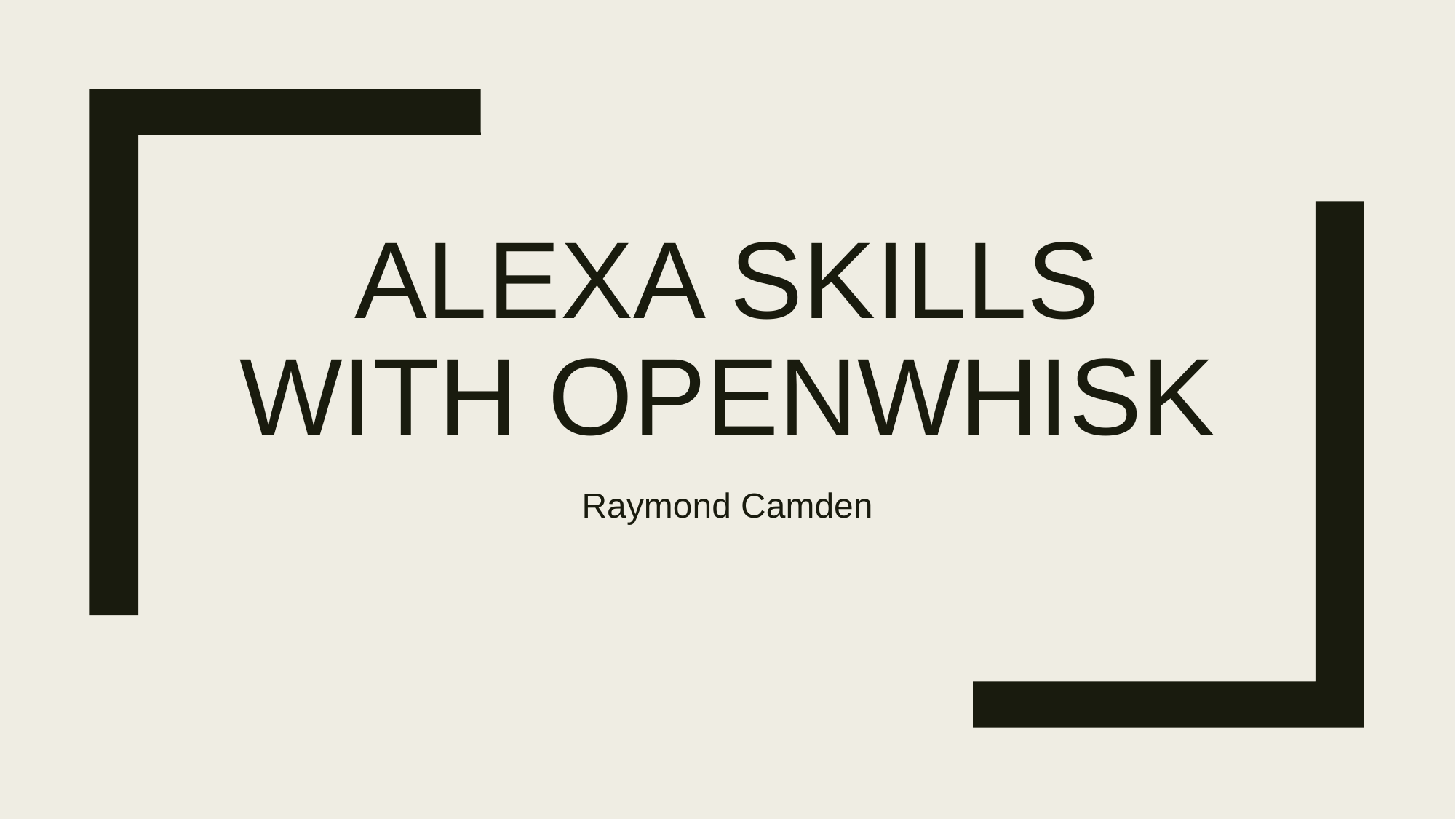

# Alexa Skills with Openwhisk
Raymond Camden